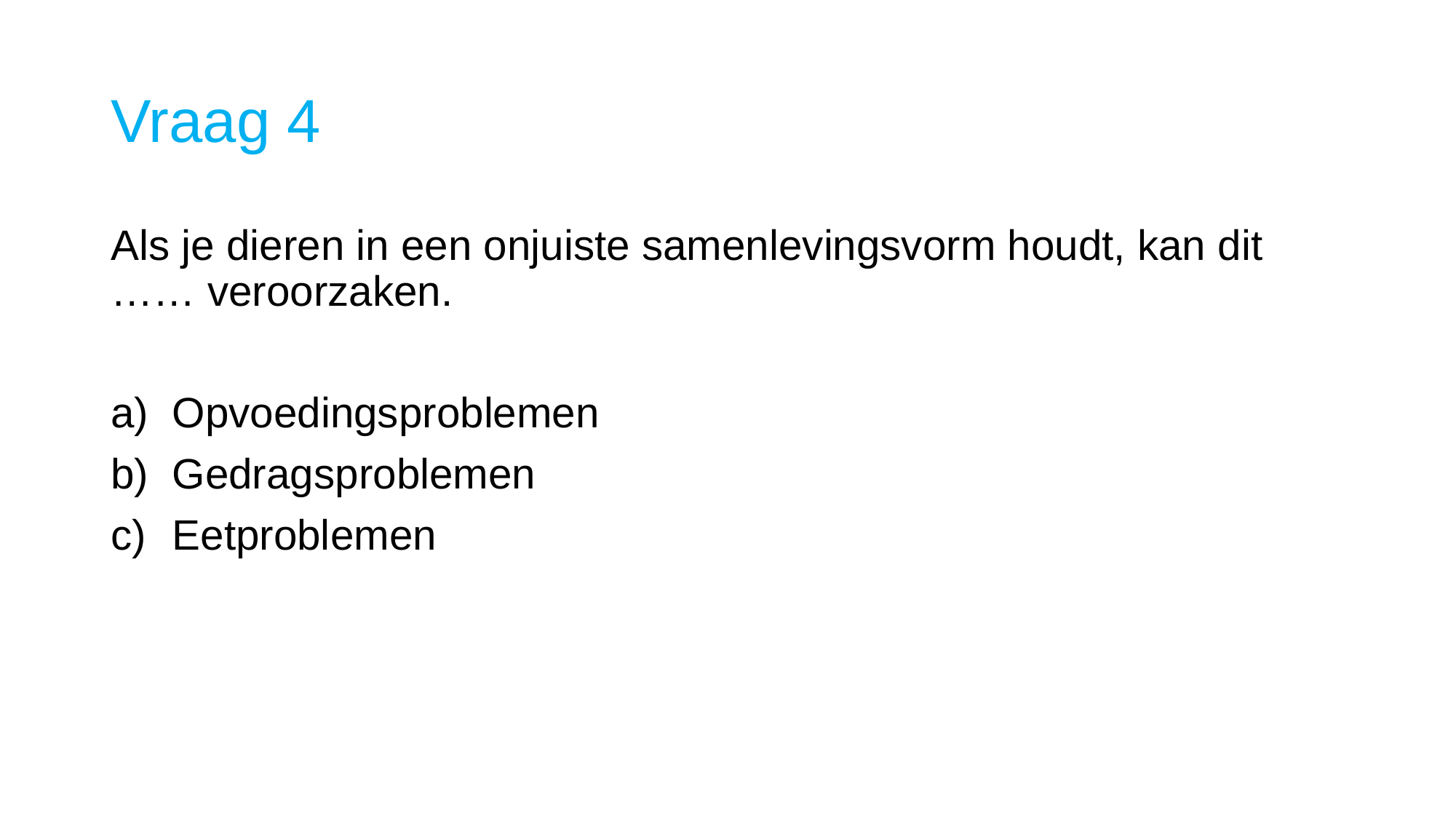

# Vraag 4
Als je dieren in een onjuiste samenlevingsvorm houdt, kan dit …… veroorzaken.

Opvoedingsproblemen
Gedragsproblemen
Eetproblemen